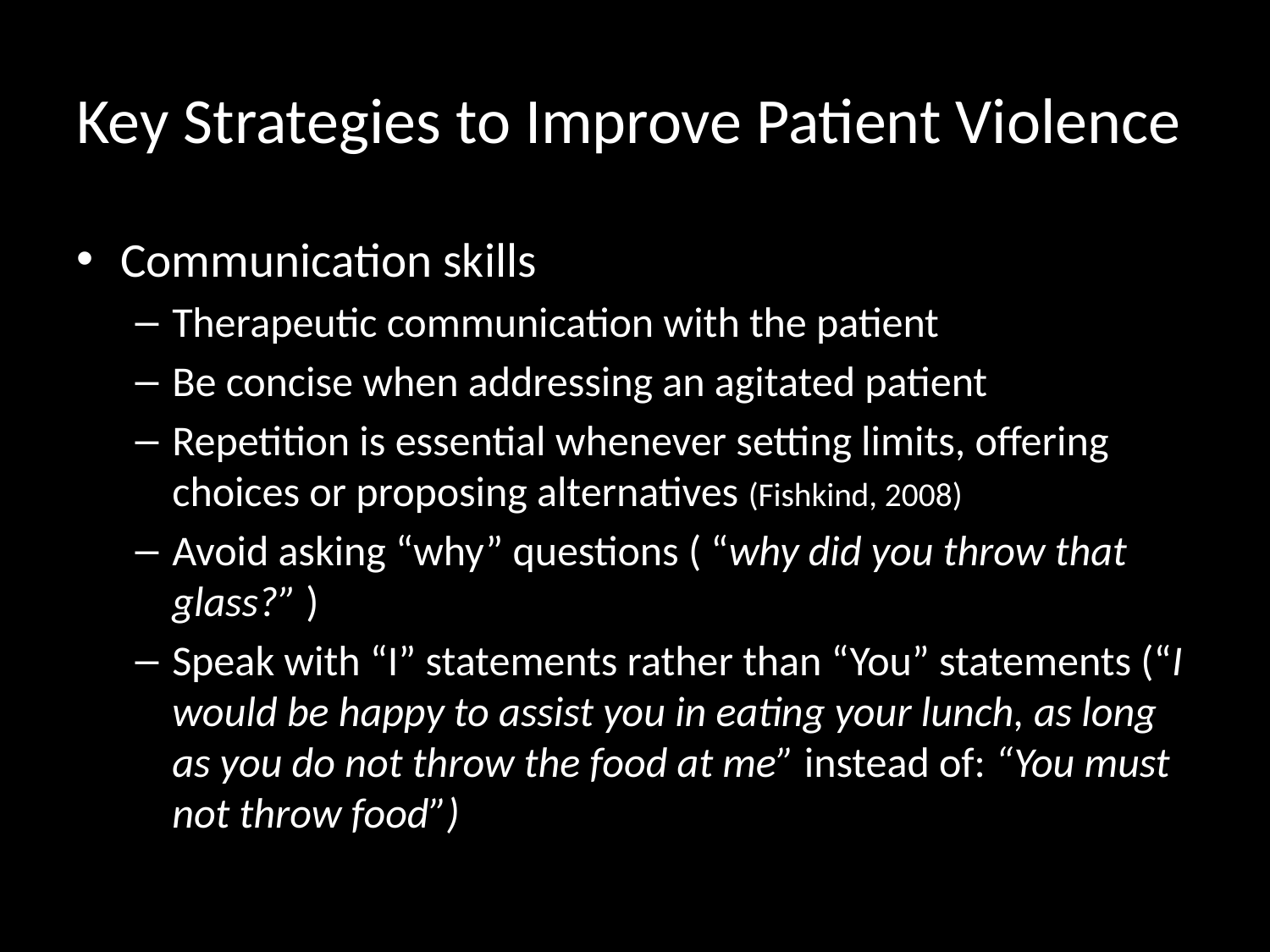

# Key Strategies to Improve Patient Violence
Communication skills
Therapeutic communication with the patient
Be concise when addressing an agitated patient
Repetition is essential whenever setting limits, offering choices or proposing alternatives (Fishkind, 2008)
Avoid asking “why” questions ( “why did you throw that glass?” )
Speak with “I” statements rather than “You” statements (“I would be happy to assist you in eating your lunch, as long as you do not throw the food at me” instead of: “You must not throw food”)